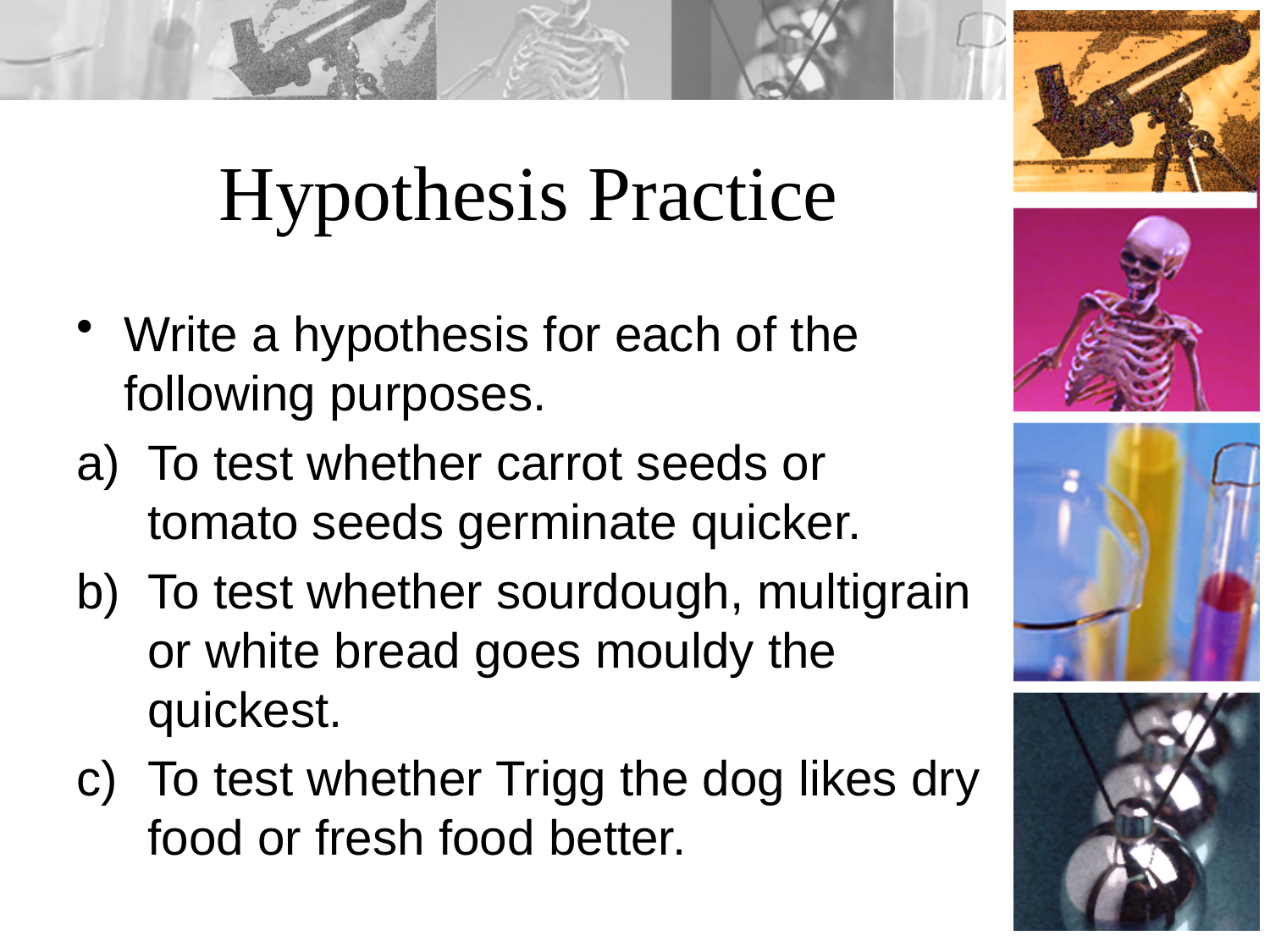

# Hypothesis Practice
Write a hypothesis for each of the following purposes.
To test whether carrot seeds or tomato seeds germinate quicker.
To test whether sourdough, multigrain or white bread goes mouldy the quickest.
To test whether Trigg the dog likes dry food or fresh food better.